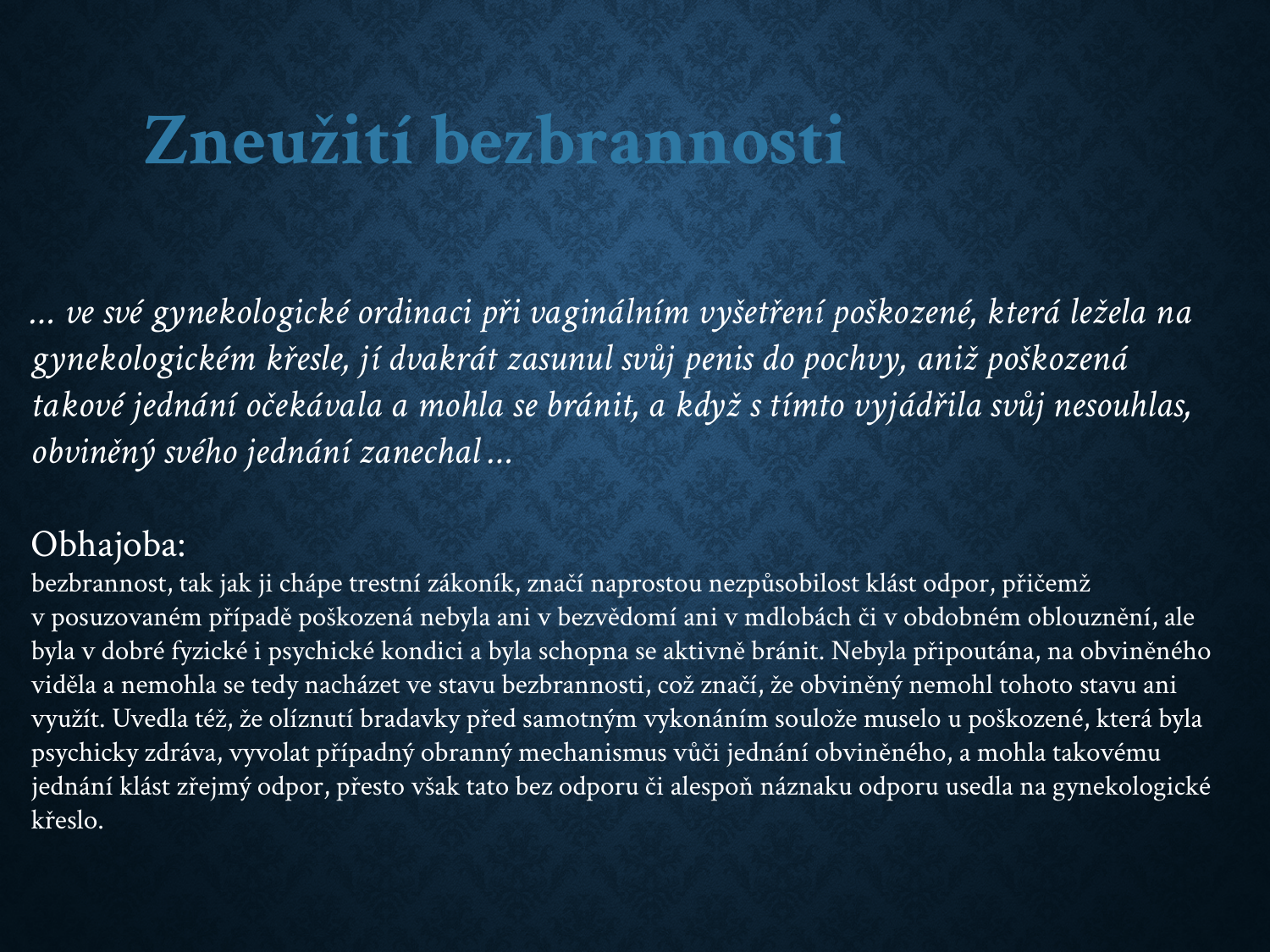

Zneužití bezbrannosti
… ve své gynekologické ordinaci při vaginálním vyšetření poškozené, která ležela na gynekologickém křesle, jí dvakrát zasunul svůj penis do pochvy, aniž poškozená takové jednání očekávala a mohla se bránit, a když s tímto vyjádřila svůj nesouhlas, obviněný svého jednání zanechal …

Obhajoba:
bezbrannost, tak jak ji chápe trestní zákoník, značí naprostou nezpůsobilost klást odpor, přičemž v posuzovaném případě poškozená nebyla ani v bezvědomí ani v mdlobách či v obdobném oblouznění, ale byla v dobré fyzické i psychické kondici a byla schopna se aktivně bránit. Nebyla připoutána, na obviněného viděla a nemohla se tedy nacházet ve stavu bezbrannosti, což značí, že obviněný nemohl tohoto stavu ani využít. Uvedla též, že olíznutí bradavky před samotným vykonáním soulože muselo u poškozené, která byla psychicky zdráva, vyvolat případný obranný mechanismus vůči jednání obviněného, a mohla takovému jednání klást zřejmý odpor, přesto však tato bez odporu či alespoň náznaku odporu usedla na gynekologické křeslo.